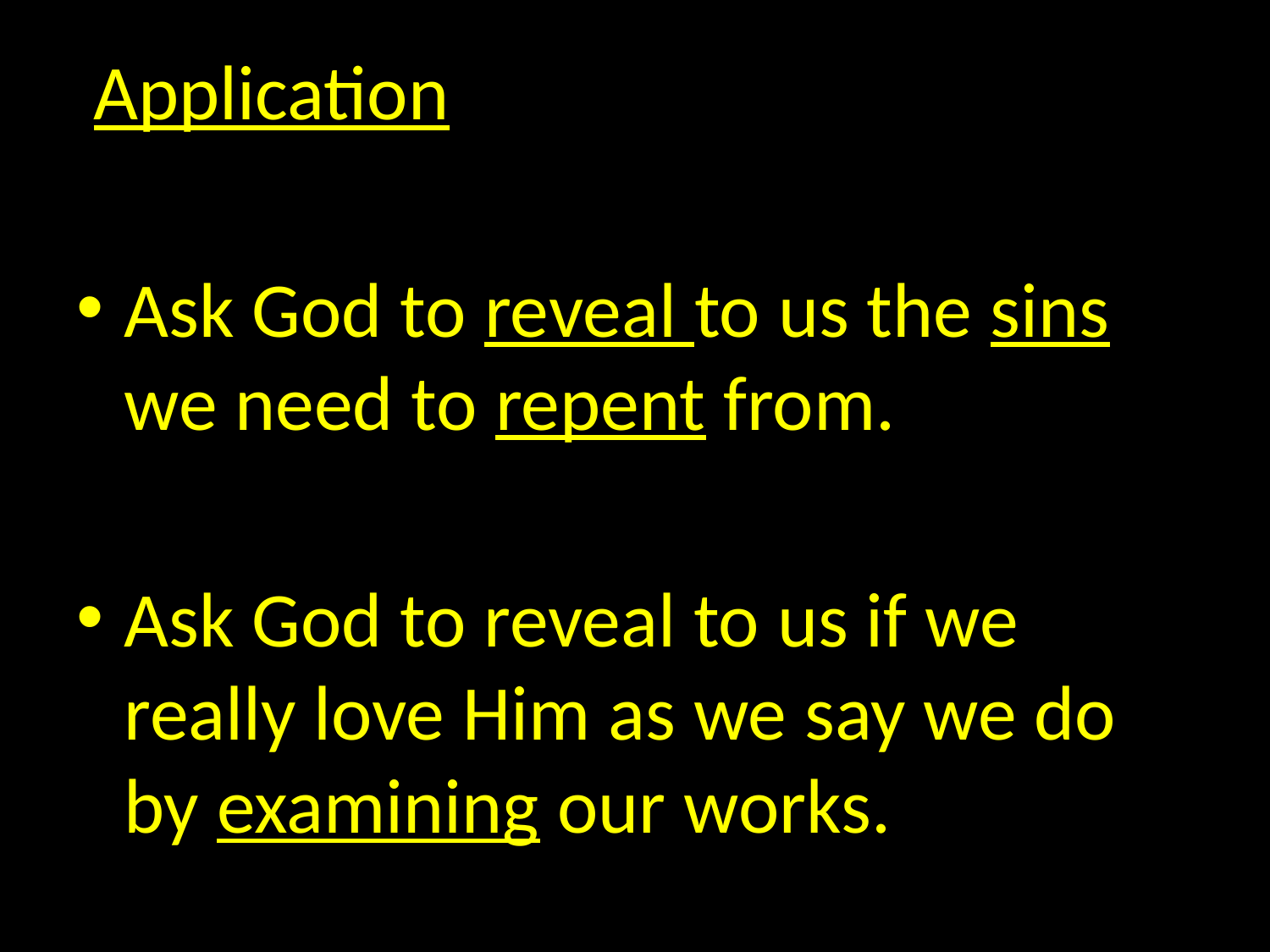

Application

Ask God to reveal to us the sins we need to repent from.

Ask God to reveal to us if we really love Him as we say we do by examining our works.

#